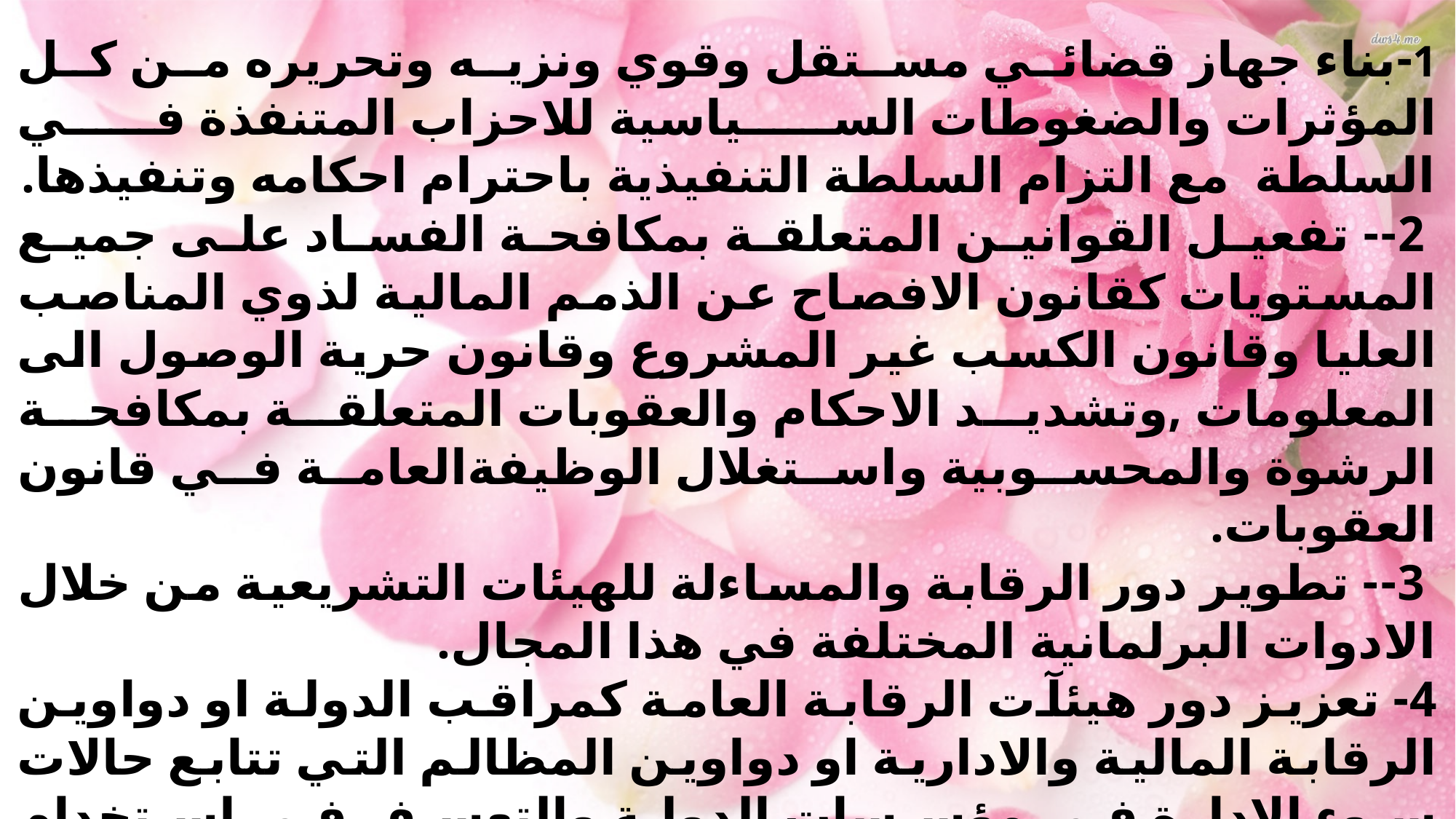

1-بناء جهاز قضائي مستقل وقوي ونزيه وتحريره من كل المؤثرات والضغوطات السياسية للاحزاب المتنفذة في السلطة  مع التزام السلطة التنفيذية باحترام احكامه وتنفيذها.
 2-- تفعيل القوانين المتعلقة بمكافحة الفساد على جميع المستويات كقانون الافصاح عن الذمم المالية لذوي المناصب العليا وقانون الكسب غير المشروع وقانون حرية الوصول الى المعلومات ,وتشديد الاحكام والعقوبات المتعلقة بمكافحة الرشوة والمحسوبية واستغلال الوظيفةالعامة في قانون العقوبات.
 3-- تطوير دور الرقابة والمساءلة للهيئات التشريعية من خلال الادوات البرلمانية المختلفة في هذا المجال.
4- تعزيز دور هيئآت الرقابة العامة كمراقب الدولة او دواوين الرقابة المالية والادارية او دواوين المظالم التي تتابع حالات سوء الادارة في مؤسسات الدولة والتعسف في استخدام السلطة وعدم الالتزام المالي والاداري وغياب الشفافية في الاجراءات المتعلقة بممارسة الوظيفة العامة.